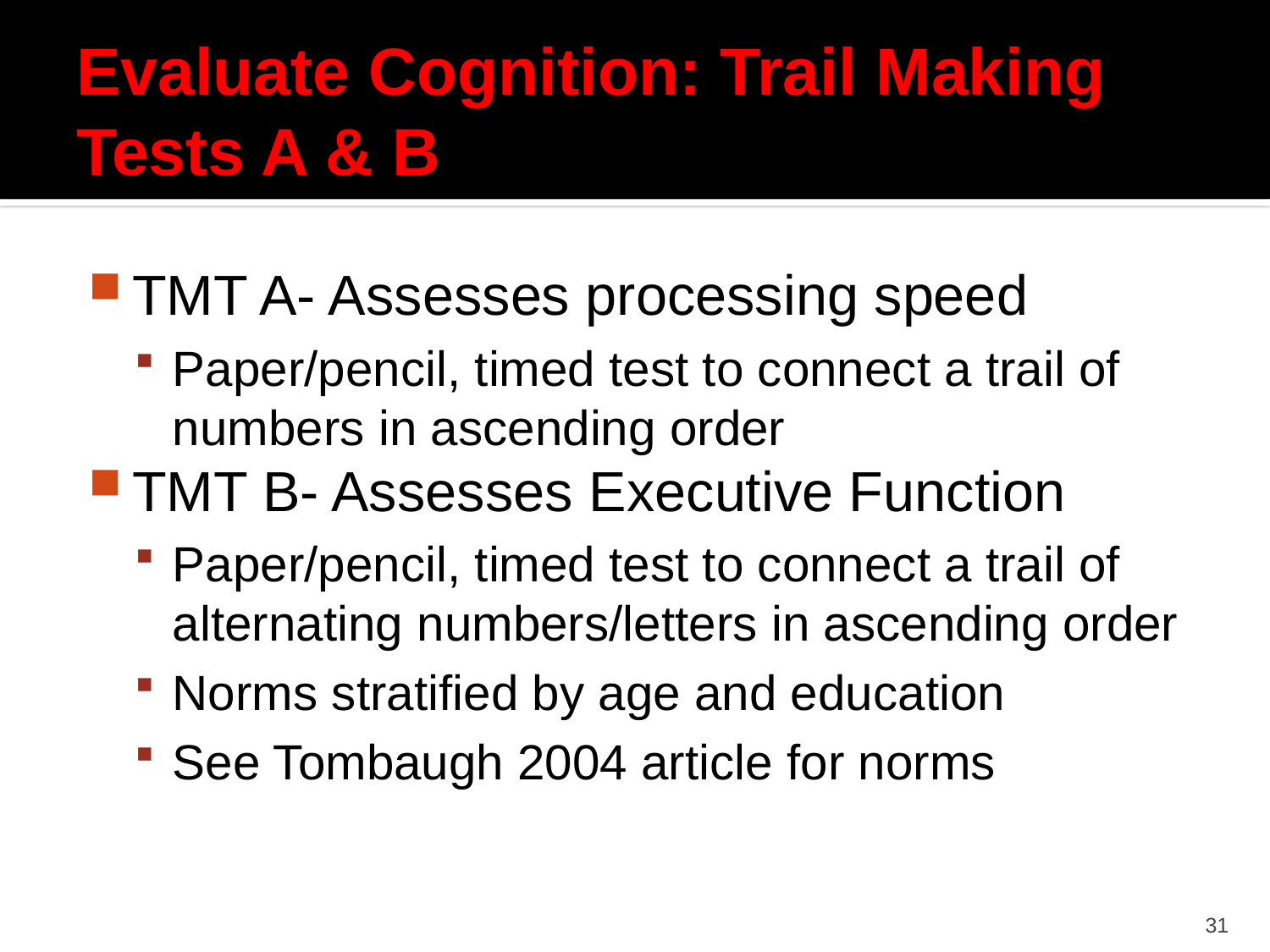

# Evaluate Cognition: Trail Making Tests A & B
TMT A- Assesses processing speed
Paper/pencil, timed test to connect a trail of numbers in ascending order
TMT B- Assesses Executive Function
Paper/pencil, timed test to connect a trail of alternating numbers/letters in ascending order
Norms stratified by age and education
See Tombaugh 2004 article for norms
31